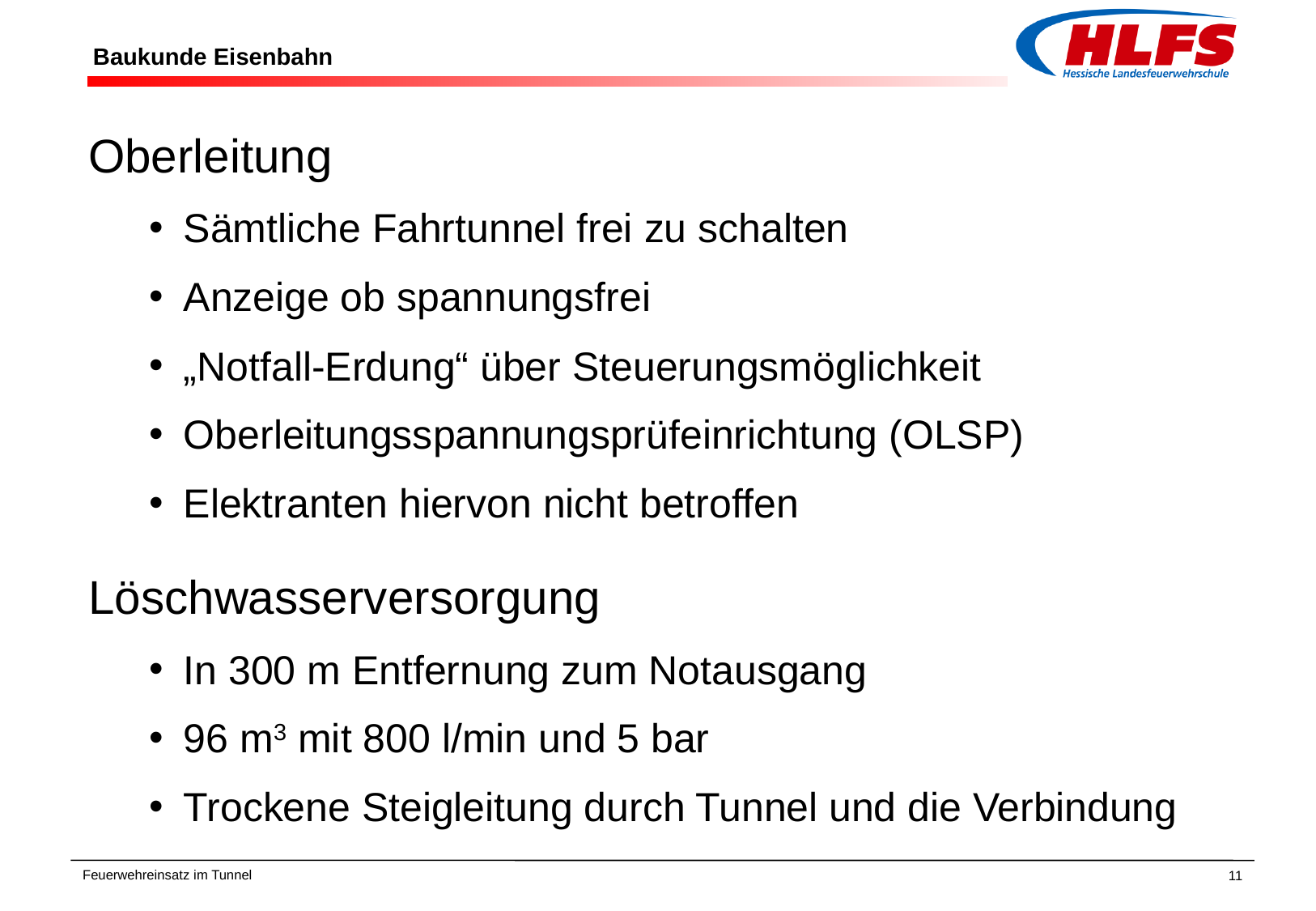

# Baukunde Eisenbahn
Oberleitung
Sämtliche Fahrtunnel frei zu schalten
Anzeige ob spannungsfrei
„Notfall-Erdung“ über Steuerungsmöglichkeit
Oberleitungsspannungsprüfeinrichtung (OLSP)
Elektranten hiervon nicht betroffen
Löschwasserversorgung
In 300 m Entfernung zum Notausgang
96 m3 mit 800 l/min und 5 bar
Trockene Steigleitung durch Tunnel und die Verbindung
Feuerwehreinsatz im Tunnel
11